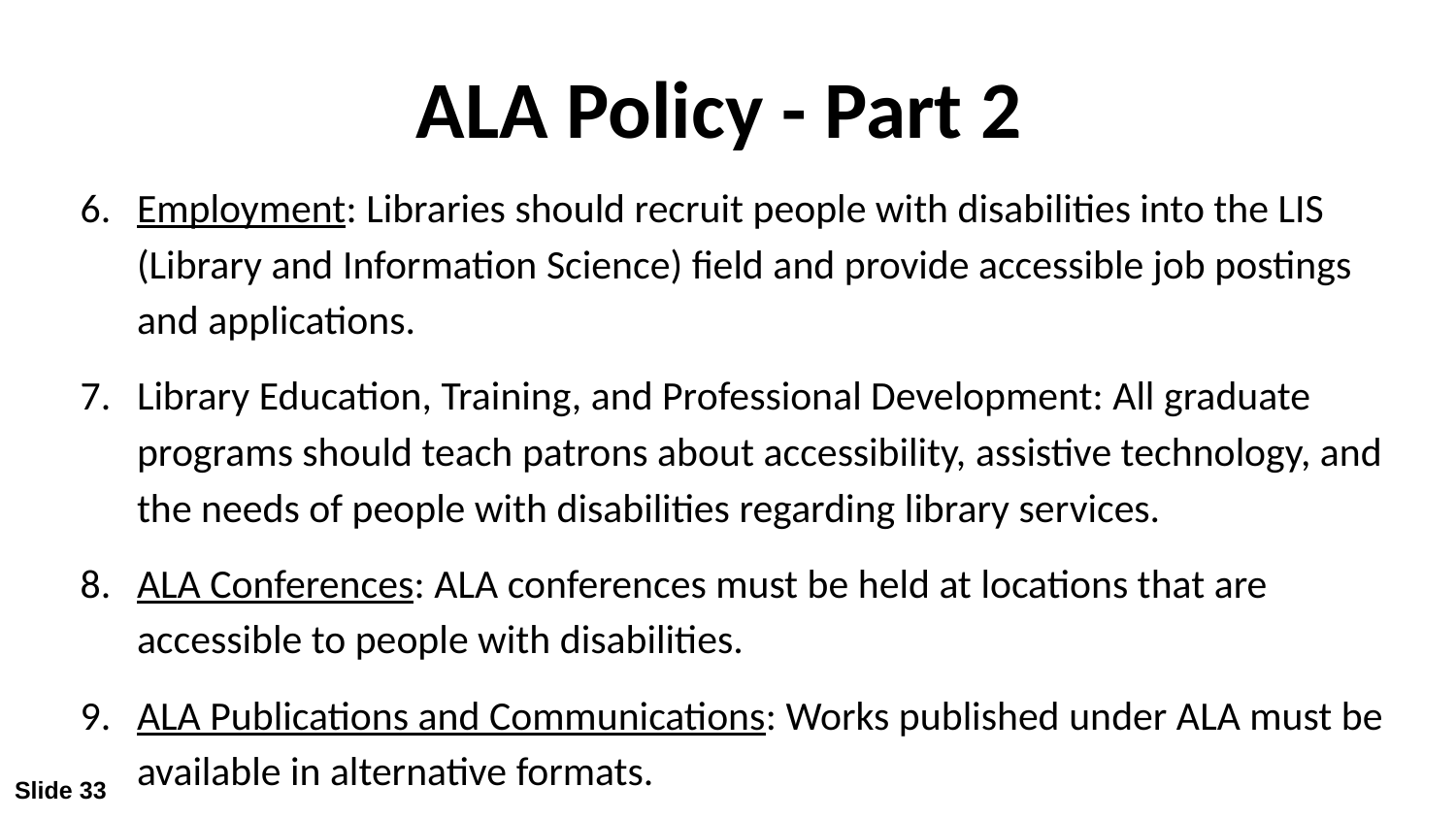

# ALA Policy - Part 2
Employment: Libraries should recruit people with disabilities into the LIS (Library and Information Science) field and provide accessible job postings and applications.
Library Education, Training, and Professional Development: All graduate programs should teach patrons about accessibility, assistive technology, and the needs of people with disabilities regarding library services.
ALA Conferences: ALA conferences must be held at locations that are accessible to people with disabilities.
ALA Publications and Communications: Works published under ALA must be available in alternative formats.
Slide 33